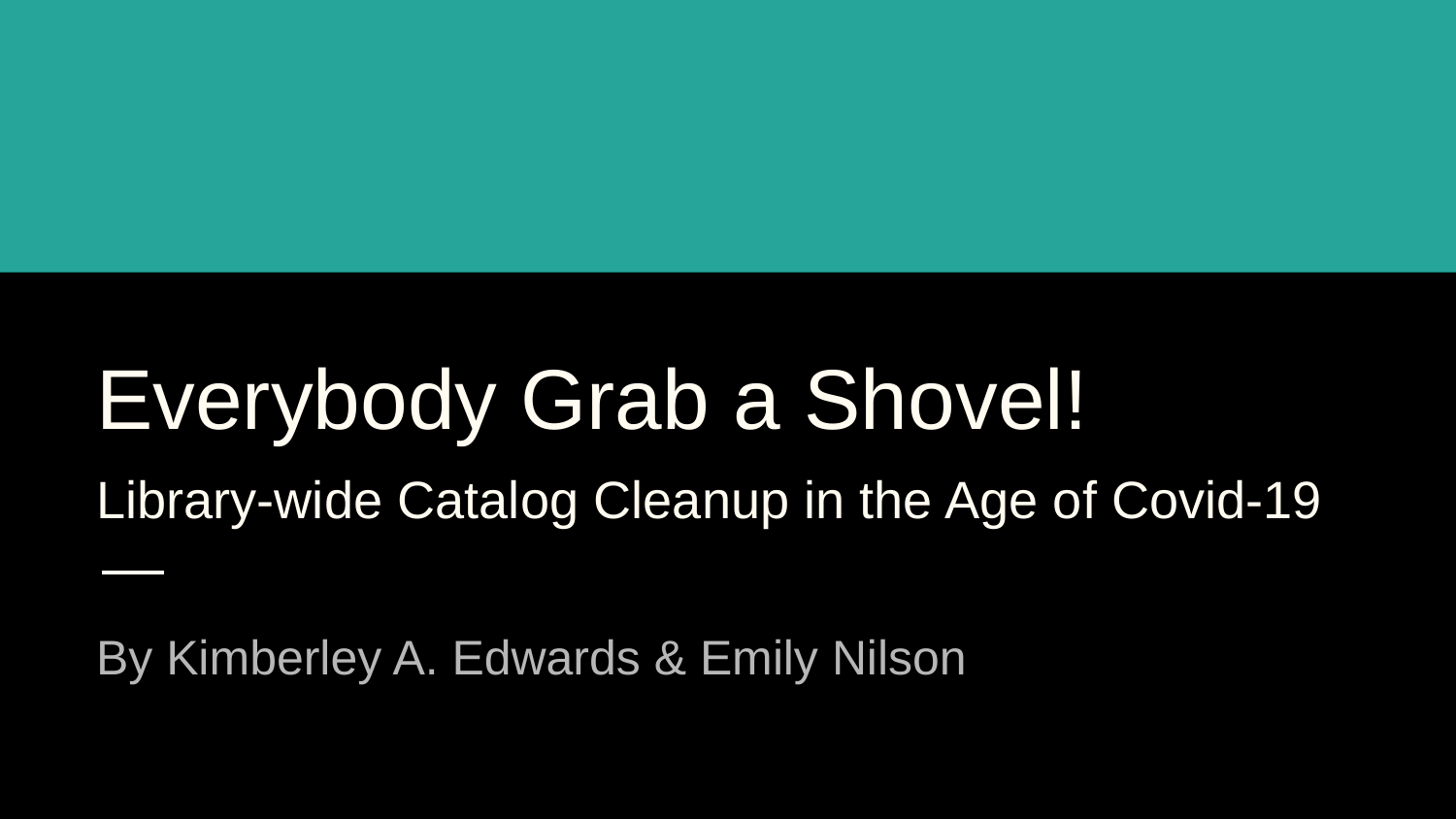

# Everybody Grab a Shovel!
Library-wide Catalog Cleanup in the Age of Covid-19
By Kimberley A. Edwards & Emily Nilson